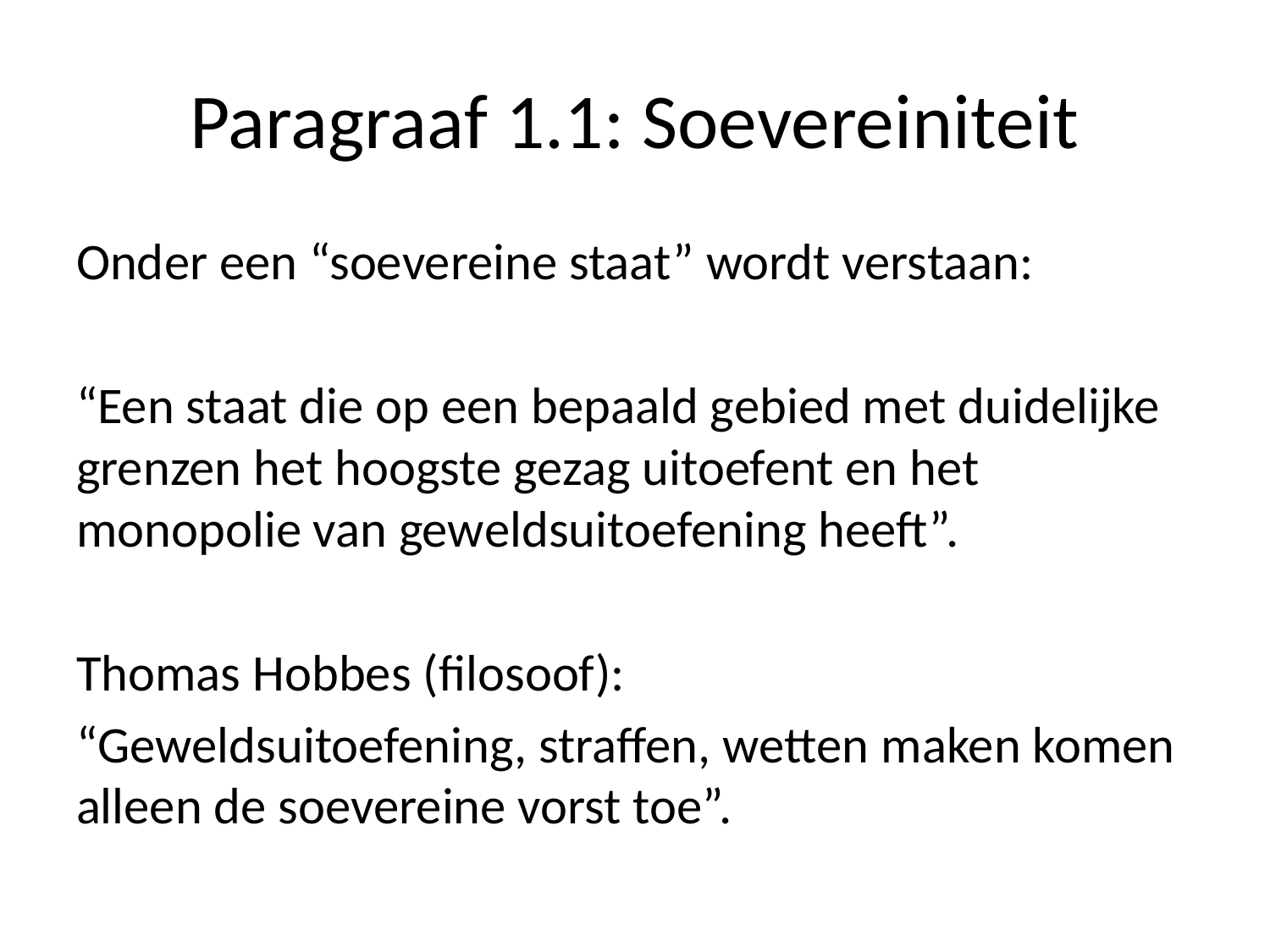

# Paragraaf 1.1: Soevereiniteit
Onder een “soevereine staat” wordt verstaan:

“Een staat die op een bepaald gebied met duidelijke grenzen het hoogste gezag uitoefent en het monopolie van geweldsuitoefening heeft”.

Thomas Hobbes (filosoof):
“Geweldsuitoefening, straffen, wetten maken komen alleen de soevereine vorst toe”.